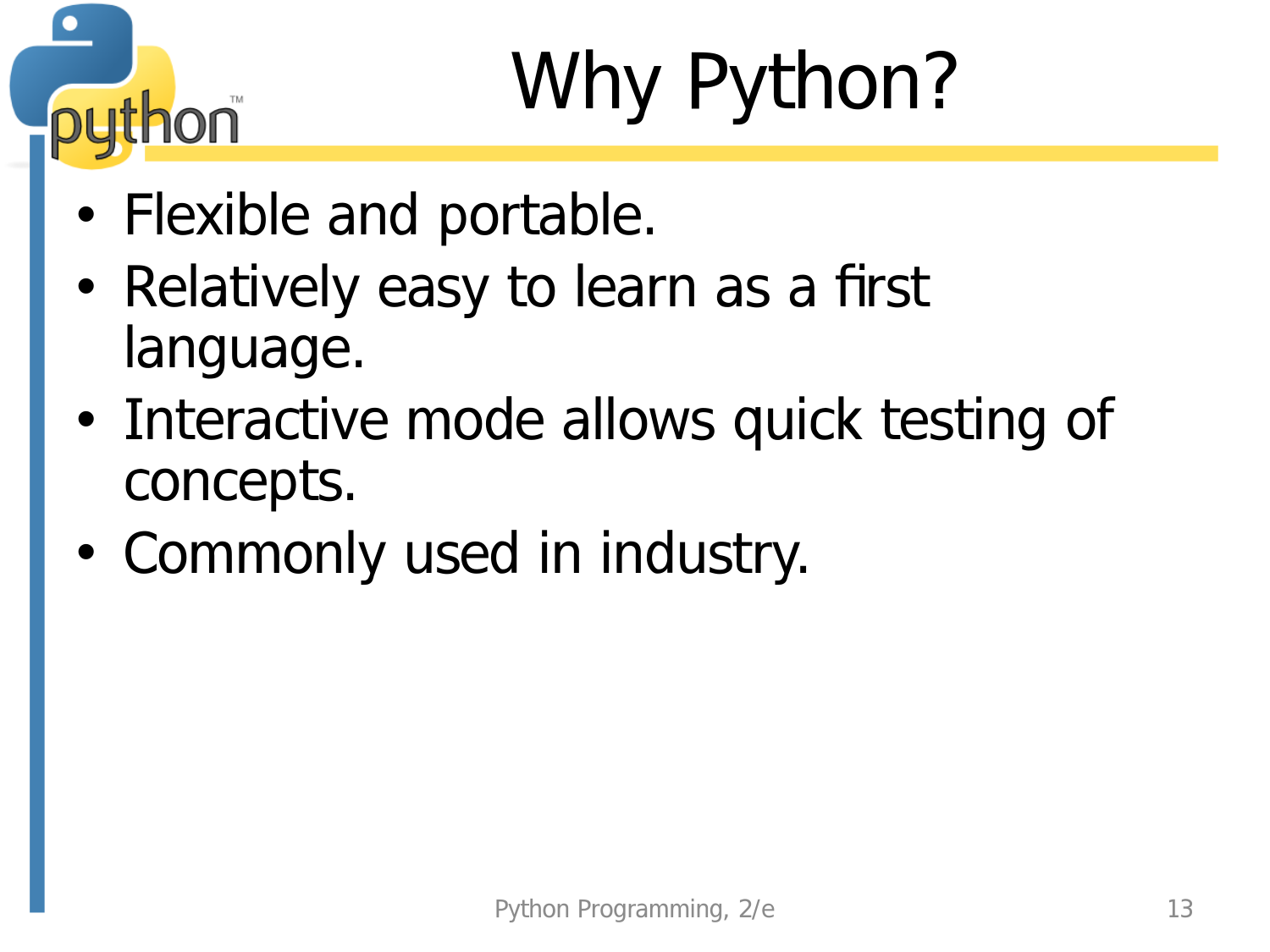

# Why Python?
Flexible and portable.
Relatively easy to learn as a first language.
Interactive mode allows quick testing of concepts.
Commonly used in industry.

Python Programming, 2/e
13